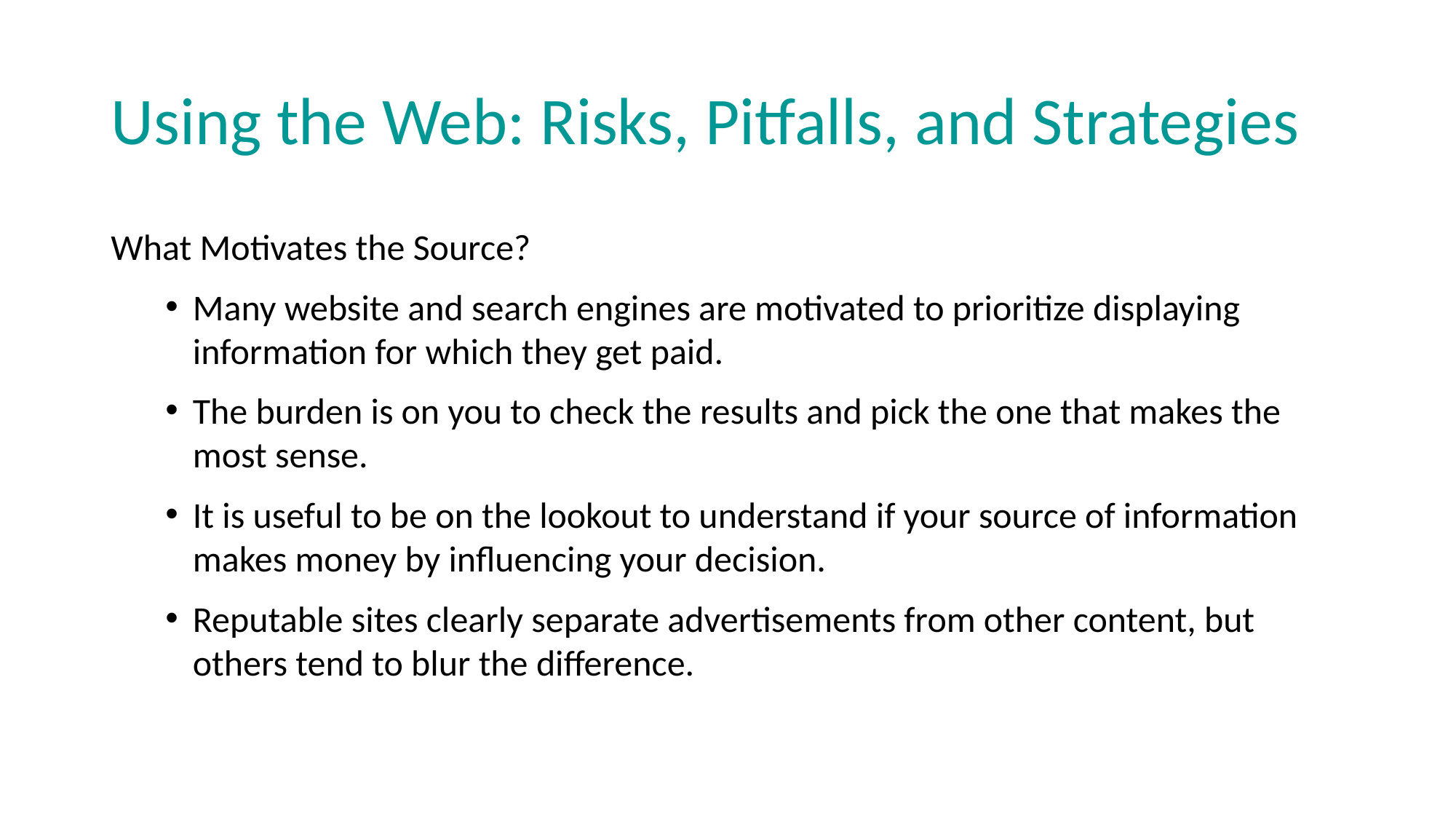

# Using the Web: Risks, Pitfalls, and Strategies
What Motivates the Source?
Many website and search engines are motivated to prioritize displaying information for which they get paid.
The burden is on you to check the results and pick the one that makes the most sense.
It is useful to be on the lookout to understand if your source of information makes money by influencing your decision.
Reputable sites clearly separate advertisements from other content, but others tend to blur the difference.